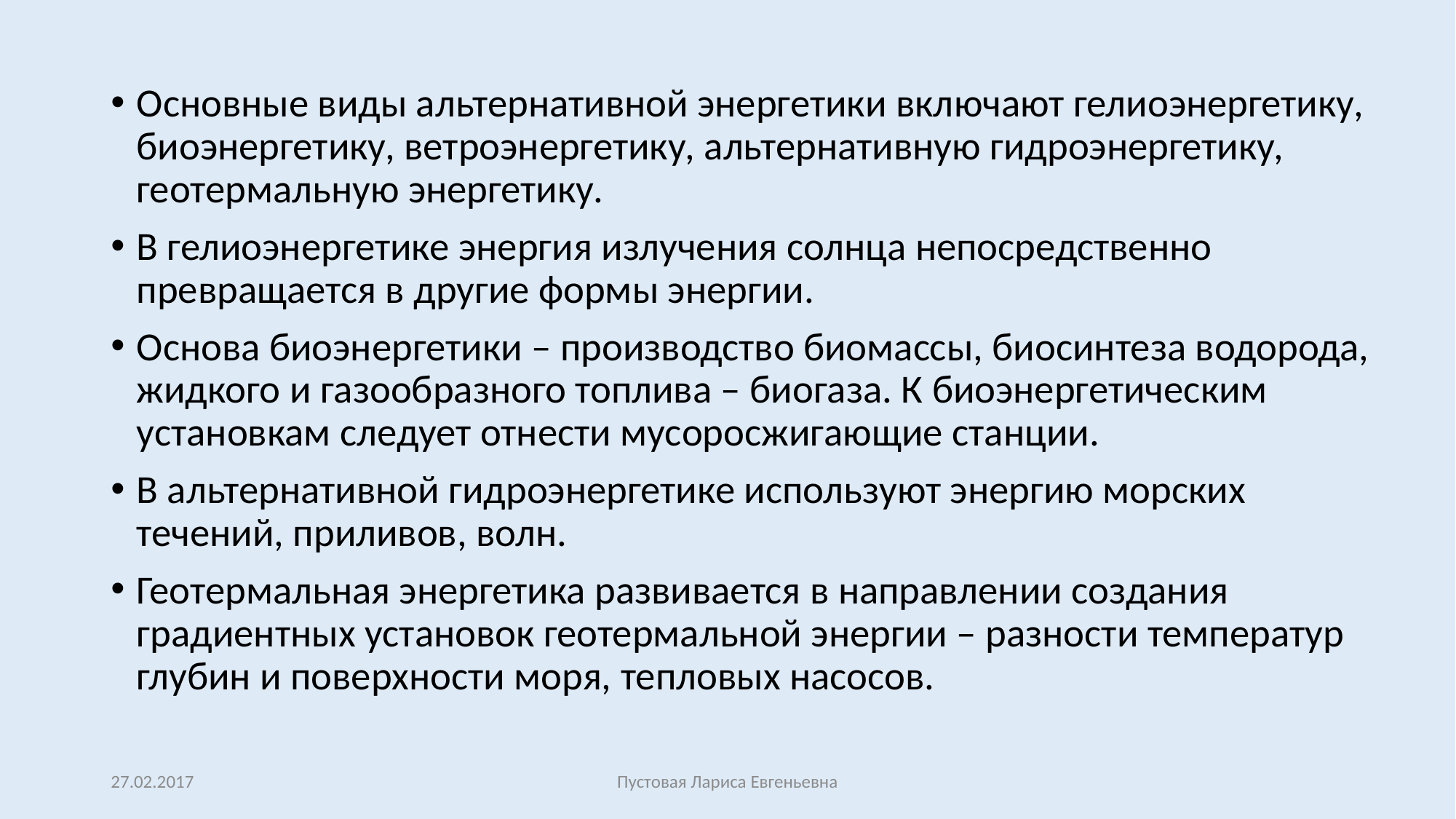

Основные виды альтернативной энергетики включают гелиоэнергетику, биоэнергетику, ветроэнергетику, альтернативную гидроэнергетику, геотермальную энергетику.
В гелиоэнергетике энергия излучения солнца непосредственно превращается в другие формы энергии.
Основа биоэнергетики – производство биомассы, биосинтеза водорода, жидкого и газообразного топлива – биогаза. К биоэнергетическим установкам следует отнести мусоросжигающие станции.
В альтернативной гидроэнергетике используют энергию морских течений, приливов, волн.
Геотермальная энергетика развивается в направлении создания градиентных установок геотермальной энергии – разности температур глубин и поверхности моря, тепловых насосов.
27.02.2017
Пустовая Лариса Евгеньевна